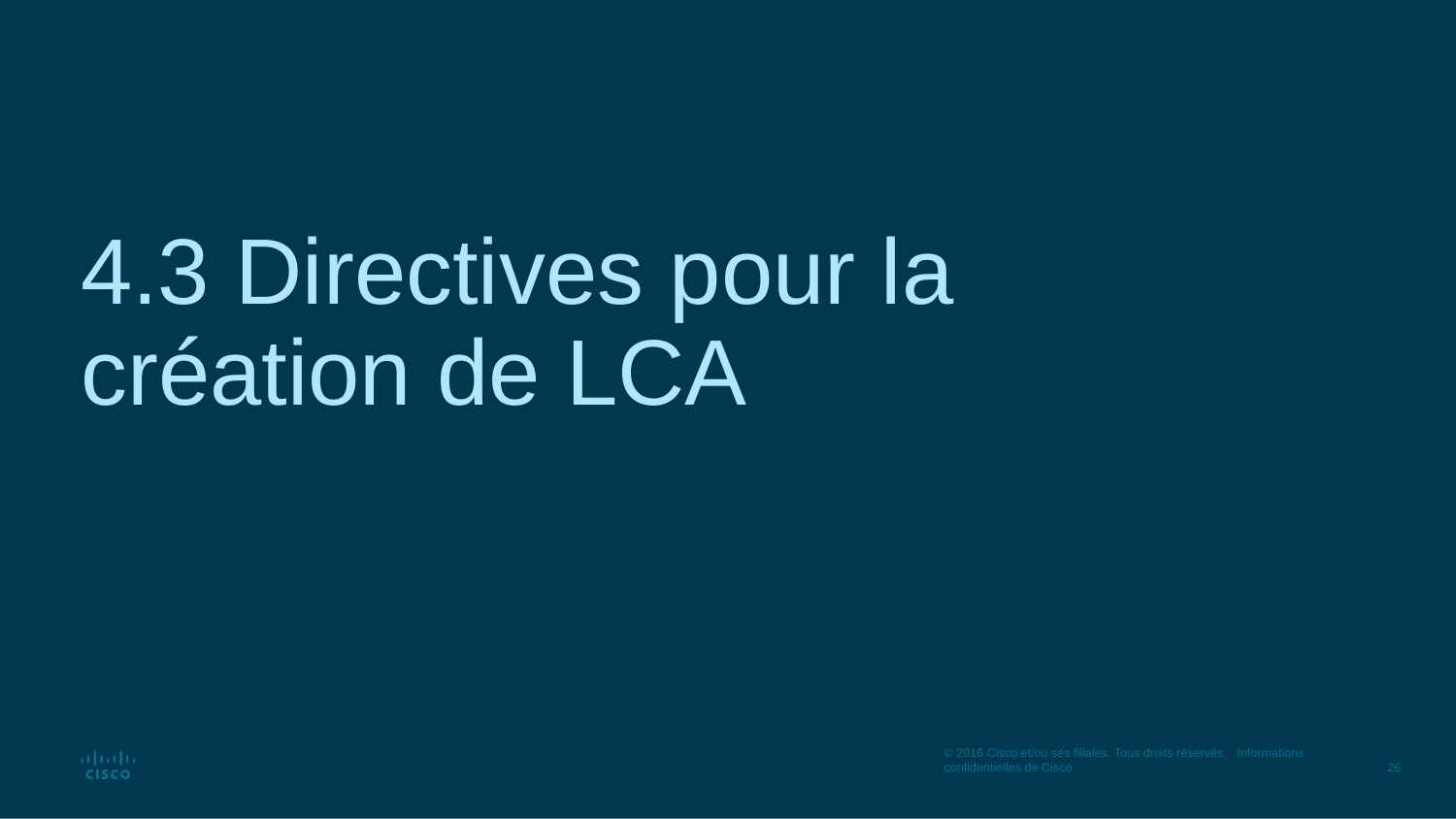

# 4.3 Directives pour la création de LCA